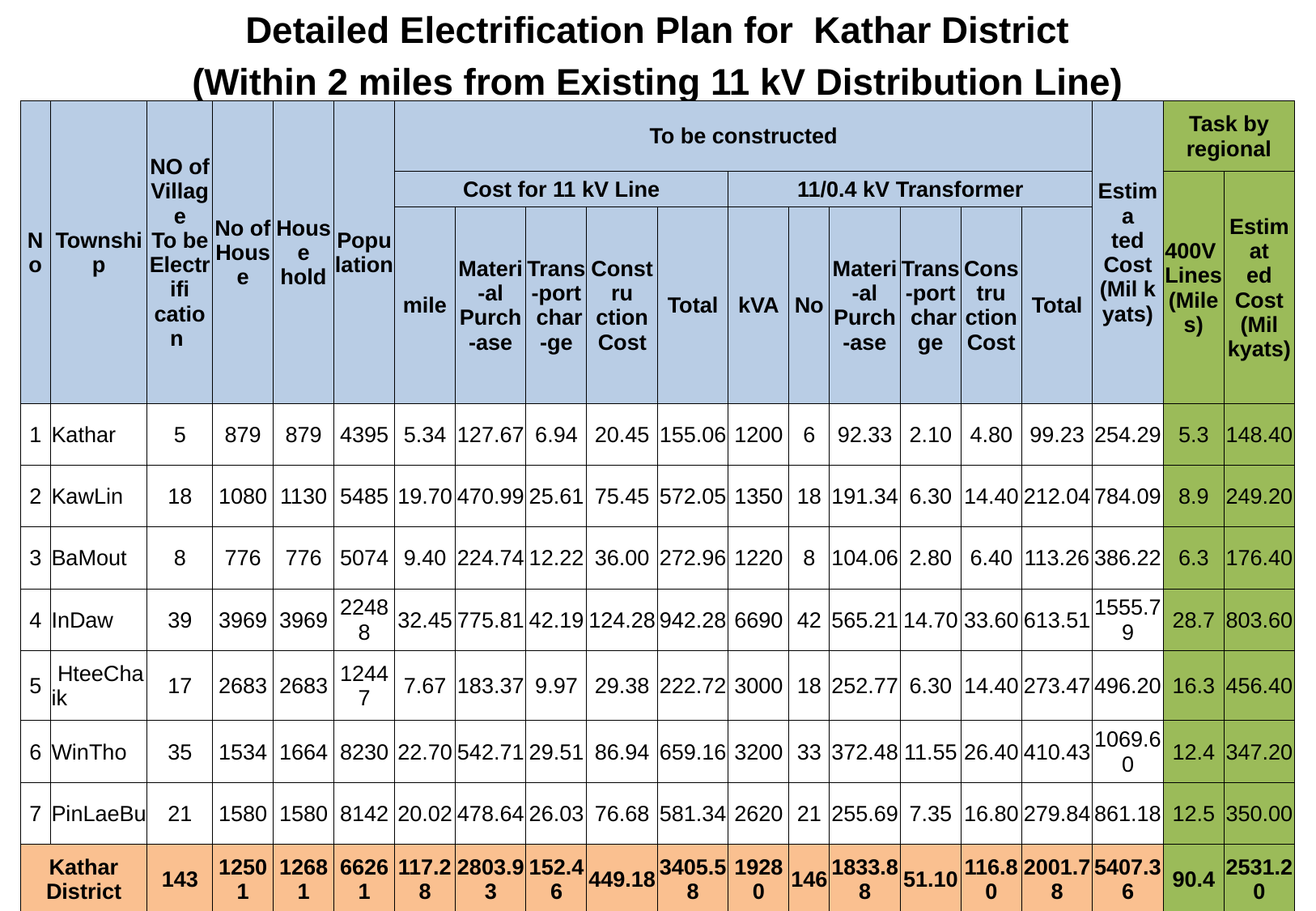

Detailed Electrification Plan for  Kathar District
(Within 2 miles from Existing 11 kV Distribution Line)
| No | Township | NO of Village To be Electrifi cation | No of House | House hold | Popu lation | To be constructed |  |  |  |  |  |  |  |  |  |  | Estima ted Cost (Mil k yats) | Task by regional |  |
| --- | --- | --- | --- | --- | --- | --- | --- | --- | --- | --- | --- | --- | --- | --- | --- | --- | --- | --- | --- |
|  |  |  |  |  |  | Cost for 11 kV Line |  |  |  |  | 11/0.4 kV Transformer |  |  |  |  |  |  | 400V Lines (Miles) | Estimat ed Cost (Mil kyats) |
|  |  |  |  |  |  | mile | Materi -al Purch -ase | Trans -port char -ge | Constru ction Cost | Total | kVA | No | Materi-al Purch -ase | Trans -port char ge | Constru ction Cost | Total |  |  |  |
| 1 | Kathar | 5 | 879 | 879 | 4395 | 5.34 | 127.67 | 6.94 | 20.45 | 155.06 | 1200 | 6 | 92.33 | 2.10 | 4.80 | 99.23 | 254.29 | 5.3 | 148.40 |
| 2 | KawLin | 18 | 1080 | 1130 | 5485 | 19.70 | 470.99 | 25.61 | 75.45 | 572.05 | 1350 | 18 | 191.34 | 6.30 | 14.40 | 212.04 | 784.09 | 8.9 | 249.20 |
| 3 | BaMout | 8 | 776 | 776 | 5074 | 9.40 | 224.74 | 12.22 | 36.00 | 272.96 | 1220 | 8 | 104.06 | 2.80 | 6.40 | 113.26 | 386.22 | 6.3 | 176.40 |
| 4 | InDaw | 39 | 3969 | 3969 | 22488 | 32.45 | 775.81 | 42.19 | 124.28 | 942.28 | 6690 | 42 | 565.21 | 14.70 | 33.60 | 613.51 | 1555.79 | 28.7 | 803.60 |
| 5 | HteeChaik | 17 | 2683 | 2683 | 12447 | 7.67 | 183.37 | 9.97 | 29.38 | 222.72 | 3000 | 18 | 252.77 | 6.30 | 14.40 | 273.47 | 496.20 | 16.3 | 456.40 |
| 6 | WinTho | 35 | 1534 | 1664 | 8230 | 22.70 | 542.71 | 29.51 | 86.94 | 659.16 | 3200 | 33 | 372.48 | 11.55 | 26.40 | 410.43 | 1069.60 | 12.4 | 347.20 |
| 7 | PinLaeBu | 21 | 1580 | 1580 | 8142 | 20.02 | 478.64 | 26.03 | 76.68 | 581.34 | 2620 | 21 | 255.69 | 7.35 | 16.80 | 279.84 | 861.18 | 12.5 | 350.00 |
| Kathar District |  | 143 | 12501 | 12681 | 66261 | 117.28 | 2803.93 | 152.46 | 449.18 | 3405.58 | 19280 | 146 | 1833.88 | 51.10 | 116.80 | 2001.78 | 5407.36 | 90.4 | 2531.20 |